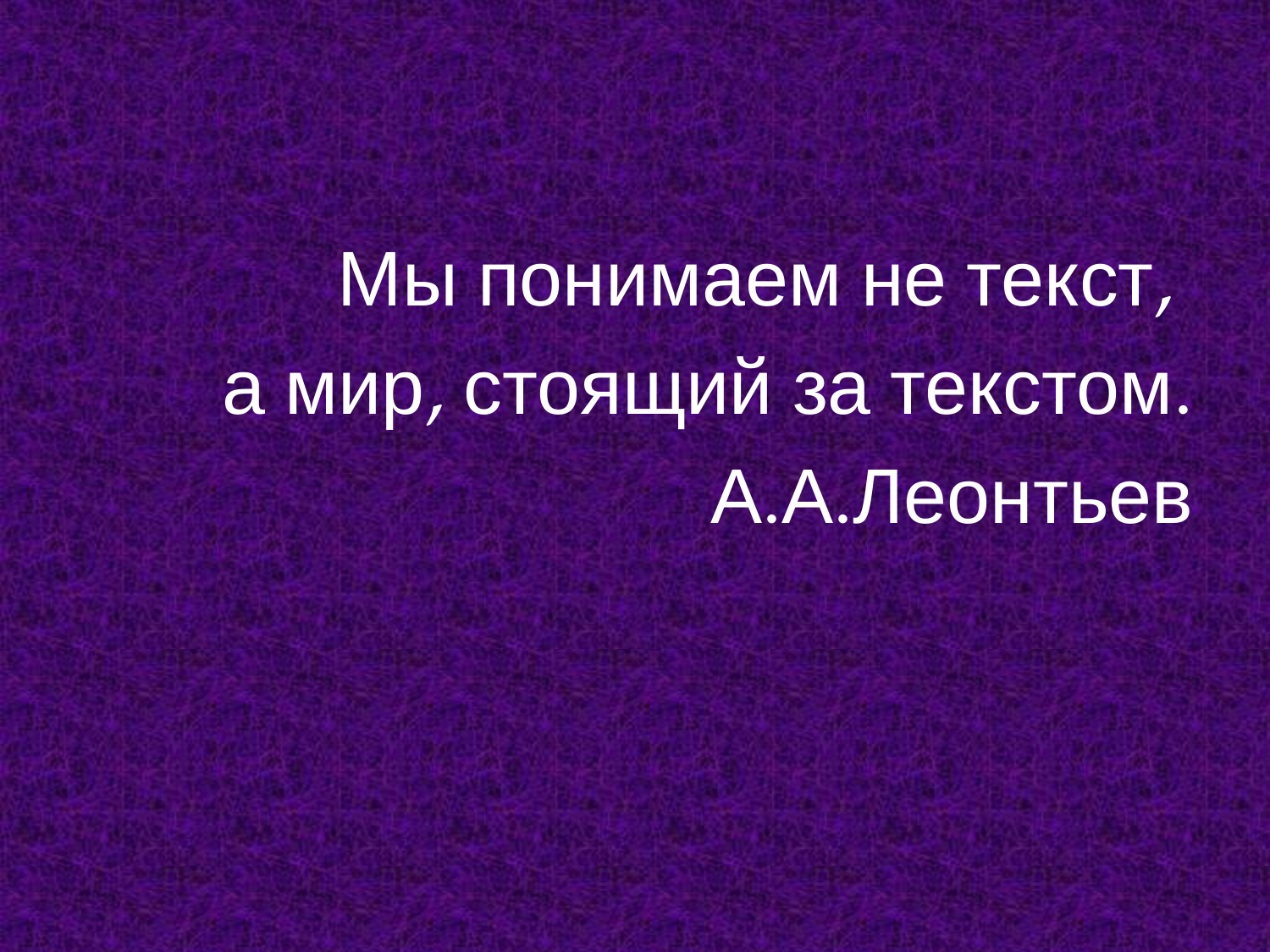

Мы понимаем не текст,
а мир, стоящий за текстом.
А.А.Леонтьев